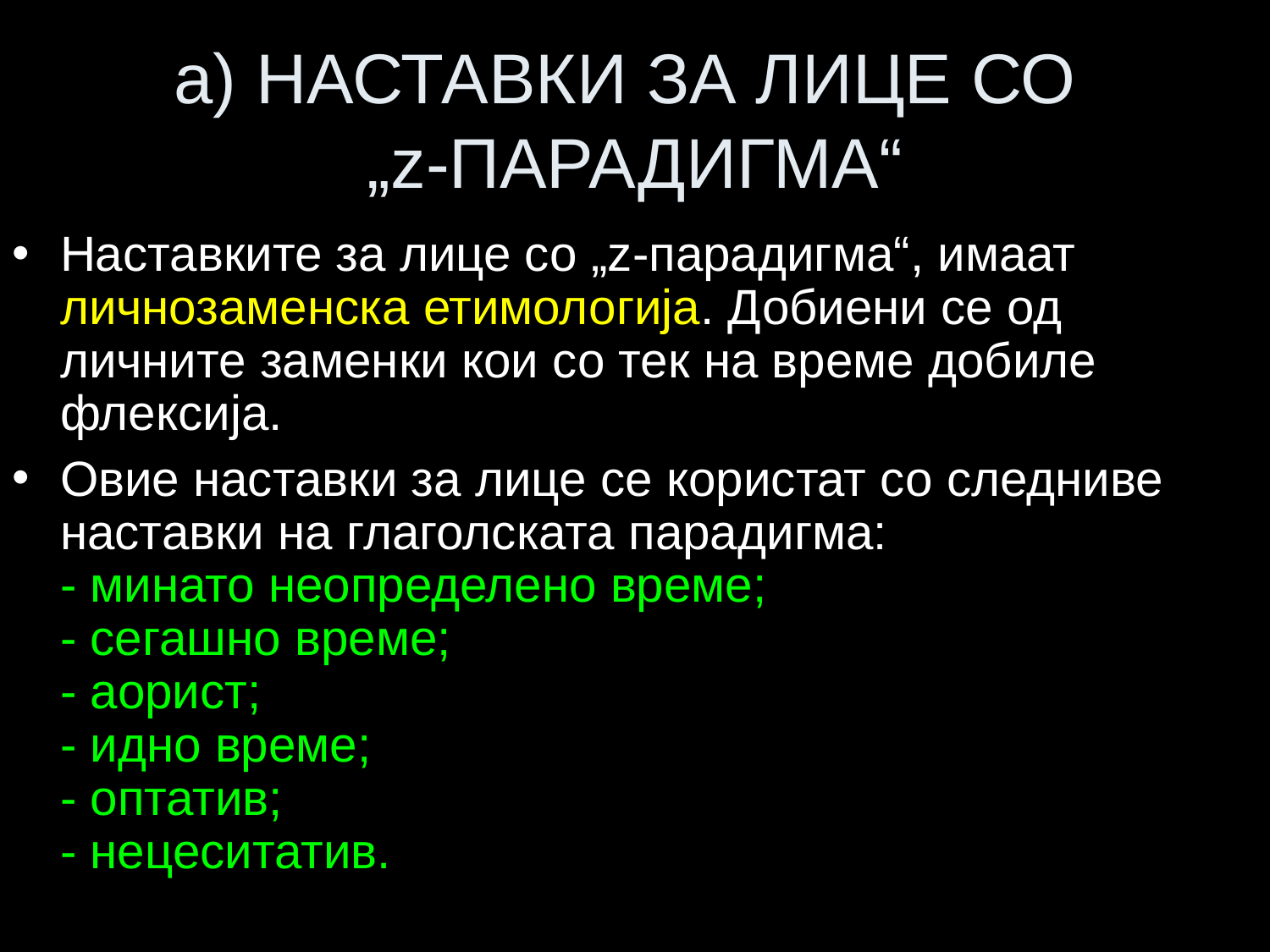

# а) НАСТАВКИ ЗА ЛИЦЕ СО „z-ПАРАДИГМА“
Наставките за лице со „z-парадигма“, имаат личнозаменска етимологија. Добиени се од личните заменки кои со тек на време добиле флексија.
Овие наставки за лице се користат со следниве наставки на глаголската парадигма:
- минато неопределено време;
- сегашно време;
- аорист;
- идно време;
- оптатив;
- нецеситатив.